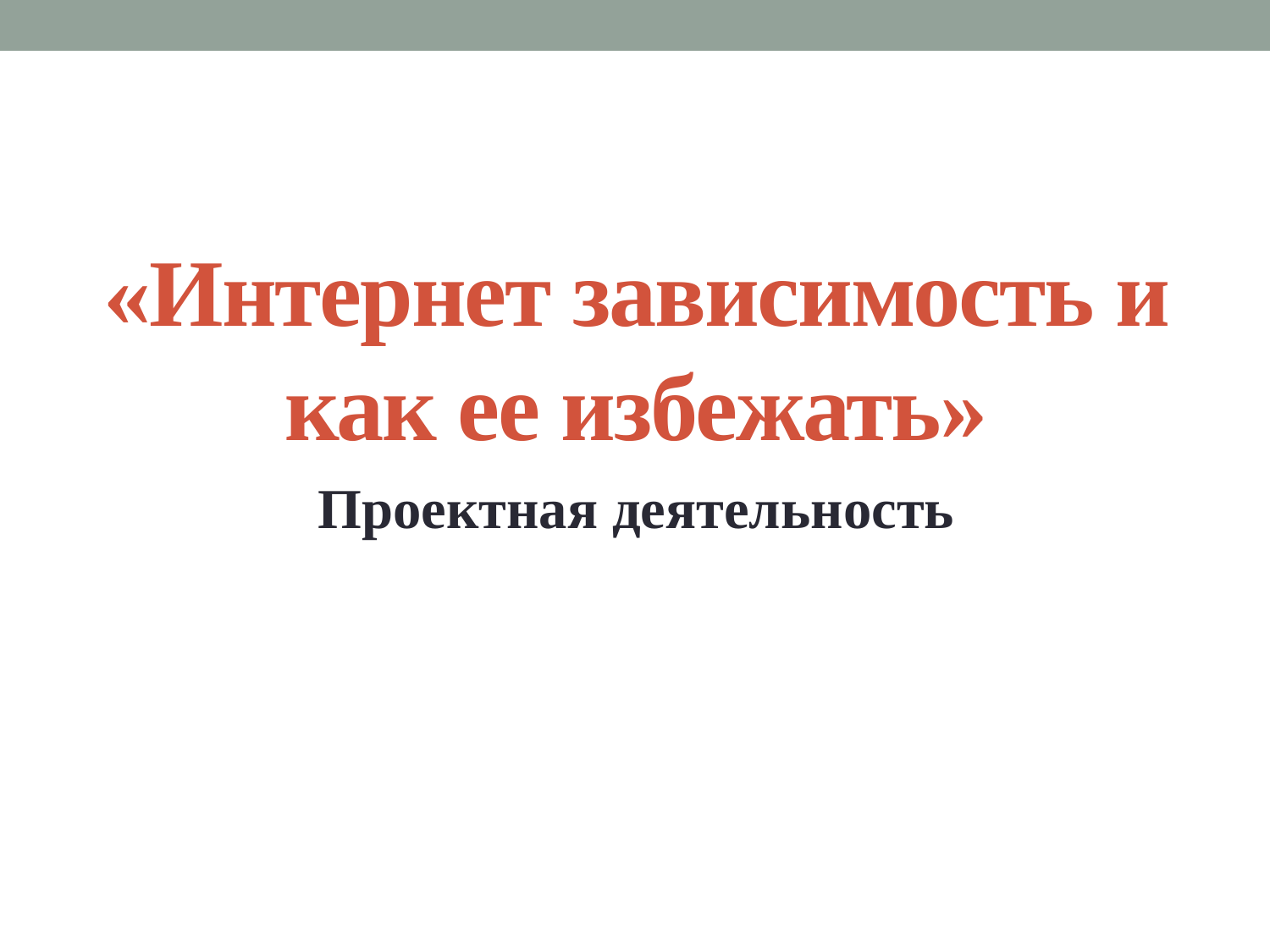

# «Интернет зависимость и как ее избежать»
Проектная деятельность